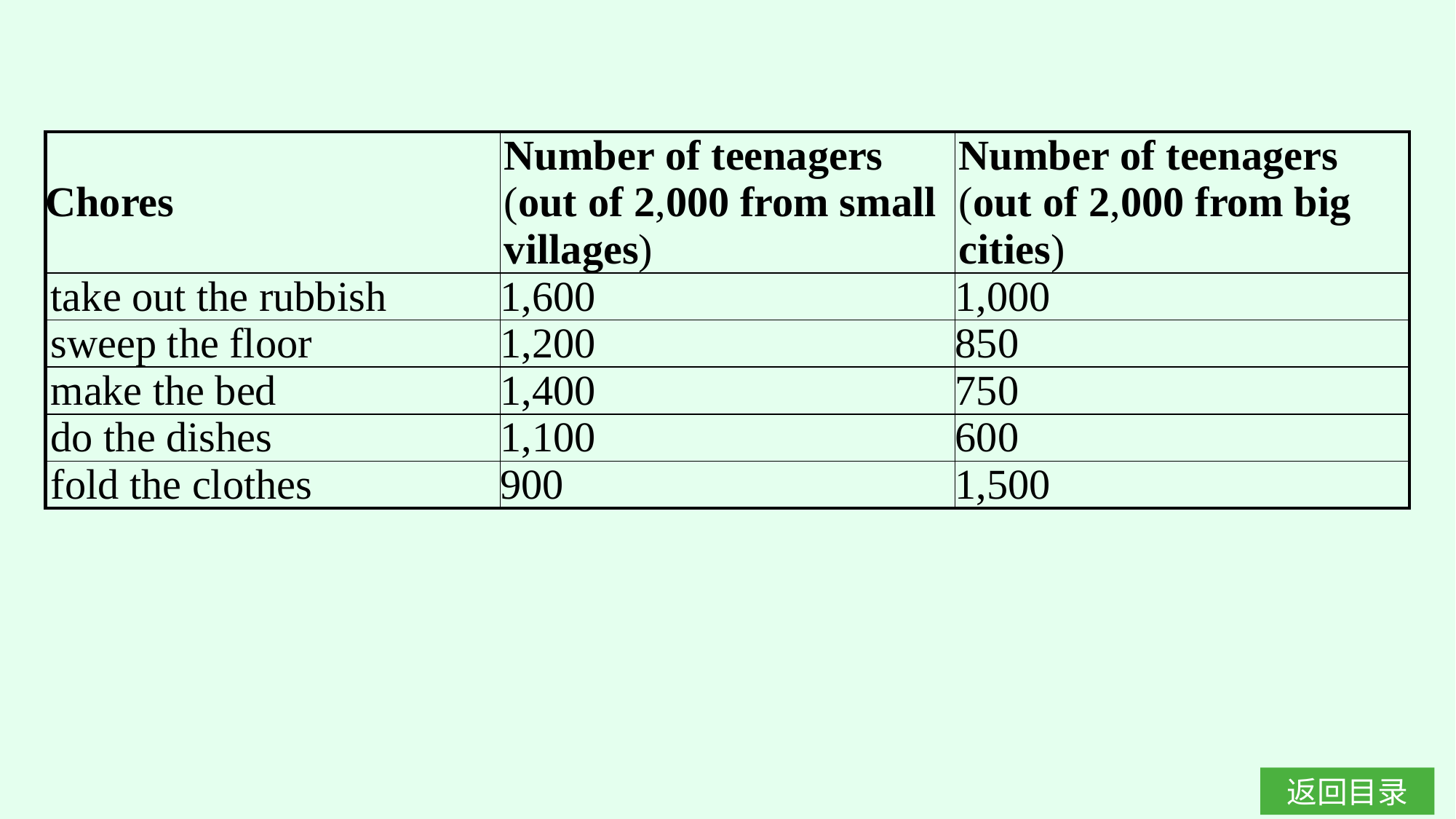

| Chores | Number of teenagers (out of 2,000 from small villages) | Number of teenagers (out of 2,000 from big cities) |
| --- | --- | --- |
| take out the rubbish | 1,600 | 1,000 |
| sweep the floor | 1,200 | 850 |
| make the bed | 1,400 | 750 |
| do the dishes | 1,100 | 600 |
| fold the clothes | 900 | 1,500 |